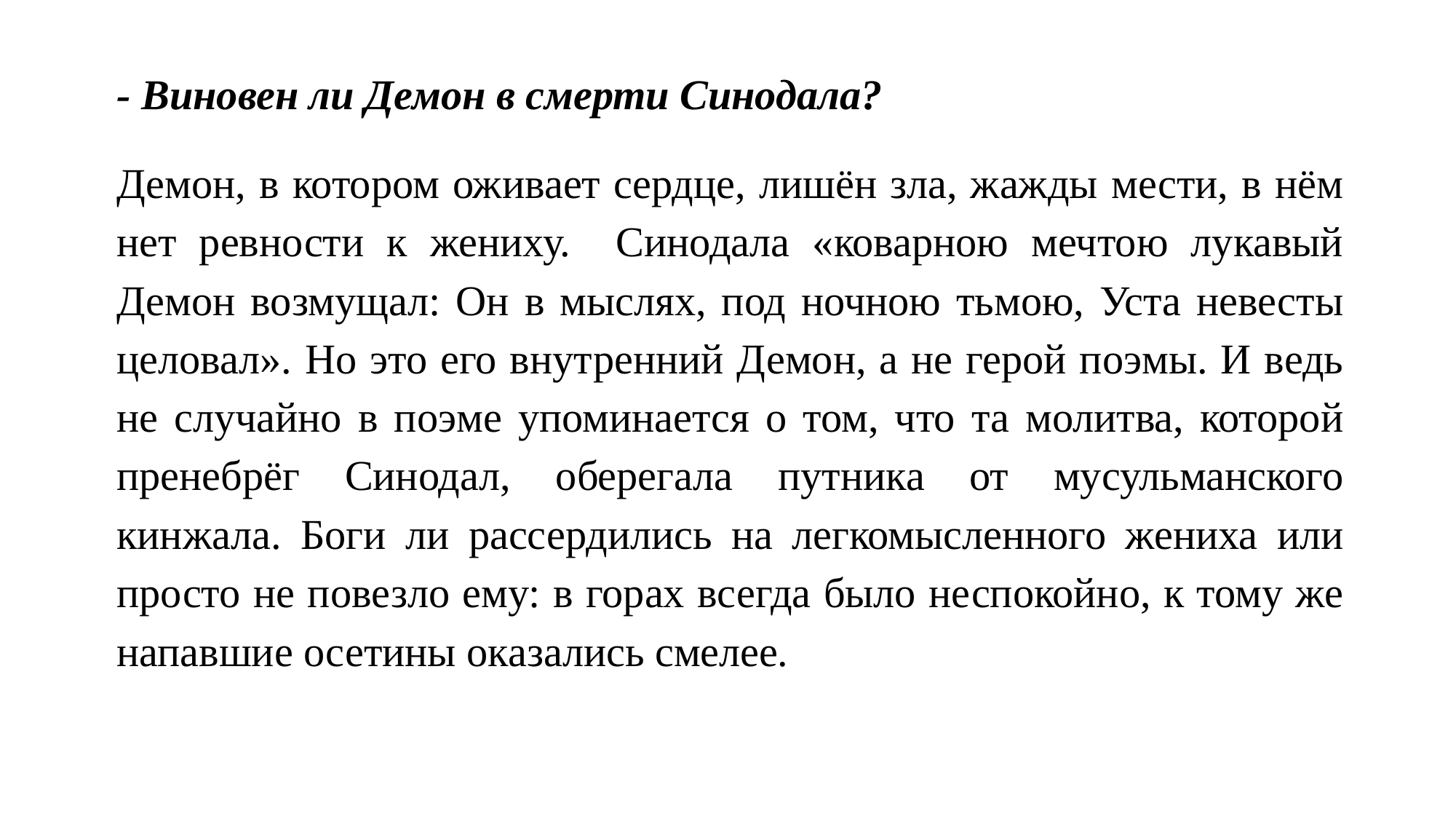

#
- Виновен ли Демон в смерти Синодала?
Демон, в котором оживает сердце, лишён зла, жажды мести, в нём нет ревности к жениху.  Синодала «коварною мечтою лукавый Демон возмущал: Он в мыслях, под ночною тьмою, Уста невесты целовал». Но это его внутренний Демон, а не герой поэмы. И ведь не случайно в поэме упоминается о том, что та молитва, которой пренебрёг Синодал, оберегала путника от мусульманского кинжала. Боги ли рассердились на легкомысленного жениха или просто не повезло ему: в горах всегда было неспокойно, к тому же напавшие осетины оказались смелее.